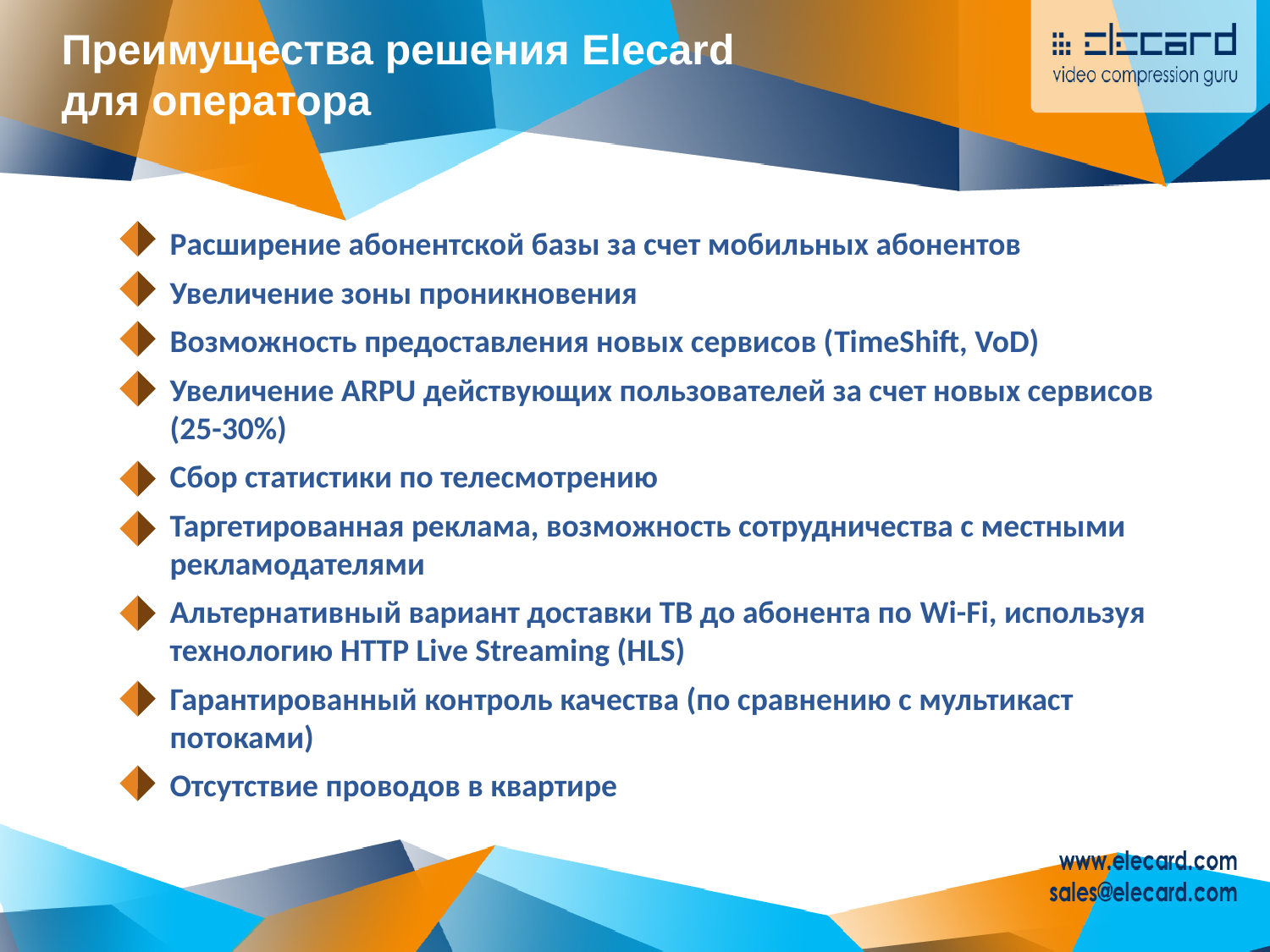

Преимущества решения Elecard
для оператора
Расширение абонентской базы за счет мобильных абонентов
Увеличение зоны проникновения
Возможность предоставления новых сервисов (TimeShift, VoD)
Увеличение ARPU действующих пользователей за счет новых сервисов (25-30%)
Сбор статистики по телесмотрению
Таргетированная реклама, возможность сотрудничества с местными рекламодателями
Альтернативный вариант доставки ТВ до абонента по Wi-Fi, используя технологию HTTP Live Streaming (HLS)
Гарантированный контроль качества (по сравнению с мультикаст потоками)
Отсутствие проводов в квартире